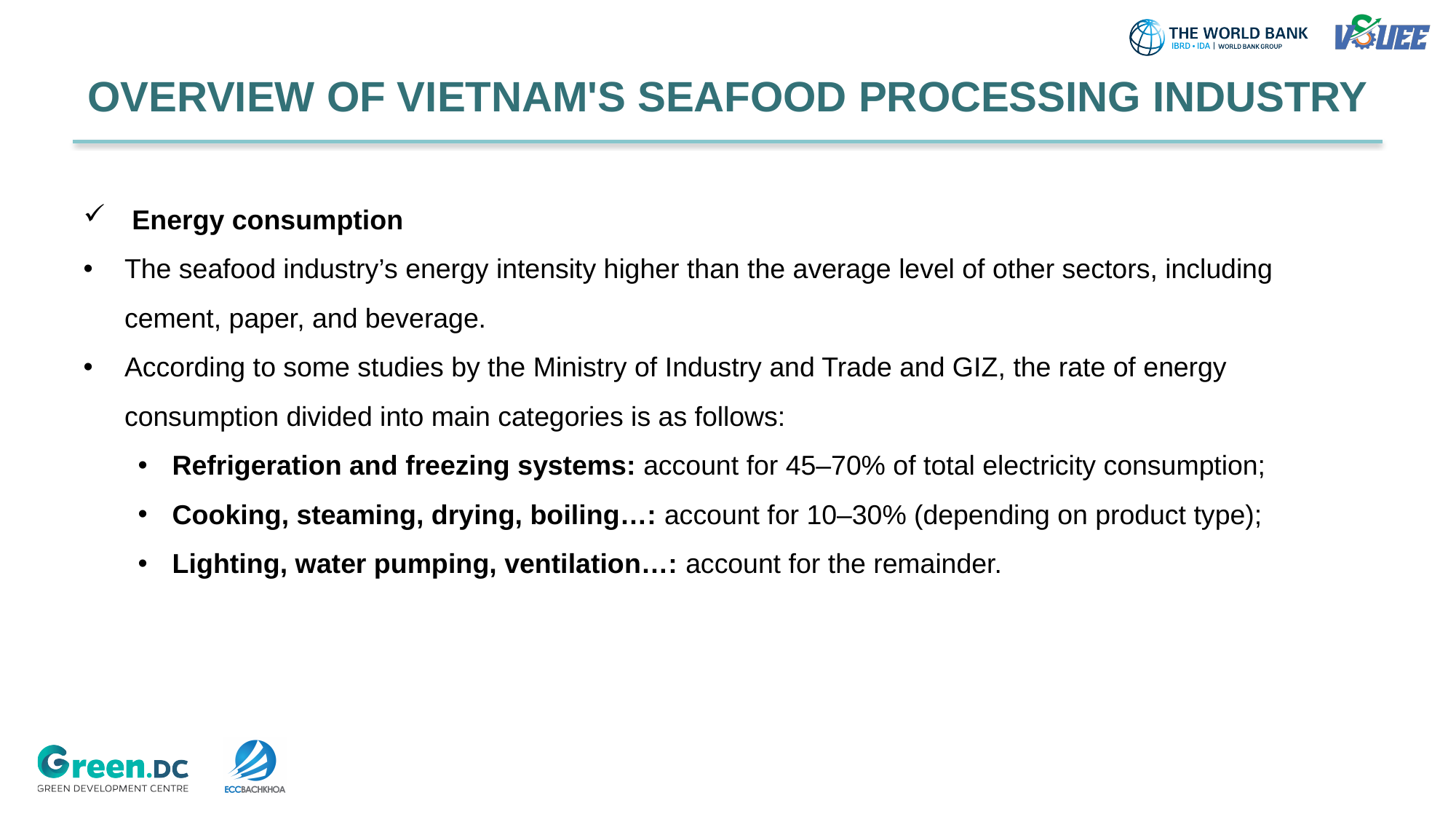

# OVERVIEW OF VIETNAM'S SEAFOOD PROCESSING INDUSTRY
 Energy consumption
The seafood industry’s energy intensity higher than the average level of other sectors, including cement, paper, and beverage.
According to some studies by the Ministry of Industry and Trade and GIZ, the rate of energy consumption divided into main categories is as follows:
Refrigeration and freezing systems: account for 45–70% of total electricity consumption;
Cooking, steaming, drying, boiling…: account for 10–30% (depending on product type);
Lighting, water pumping, ventilation…: account for the remainder.